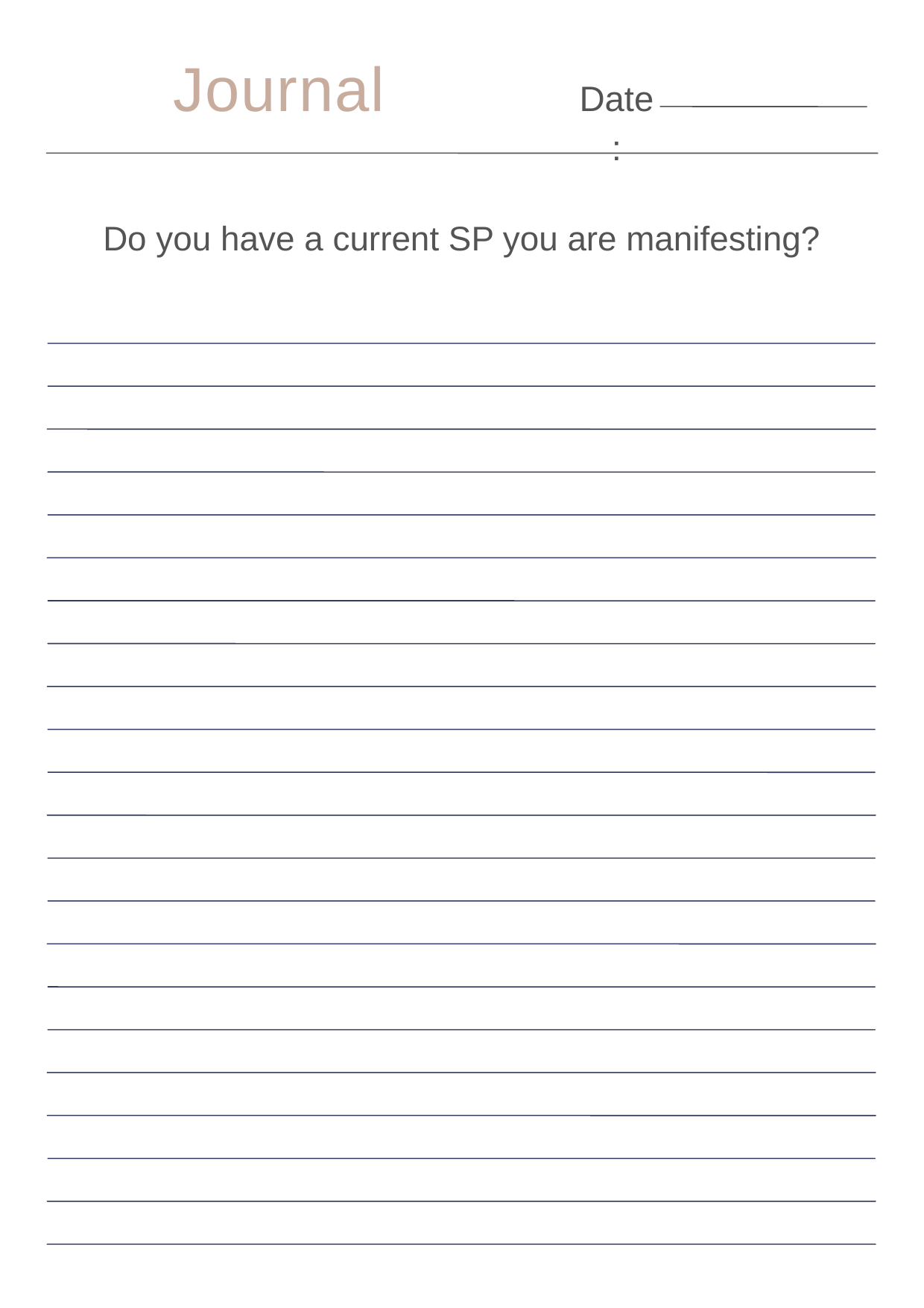

Journal
Date:

Do you have a current SP you are manifesting?